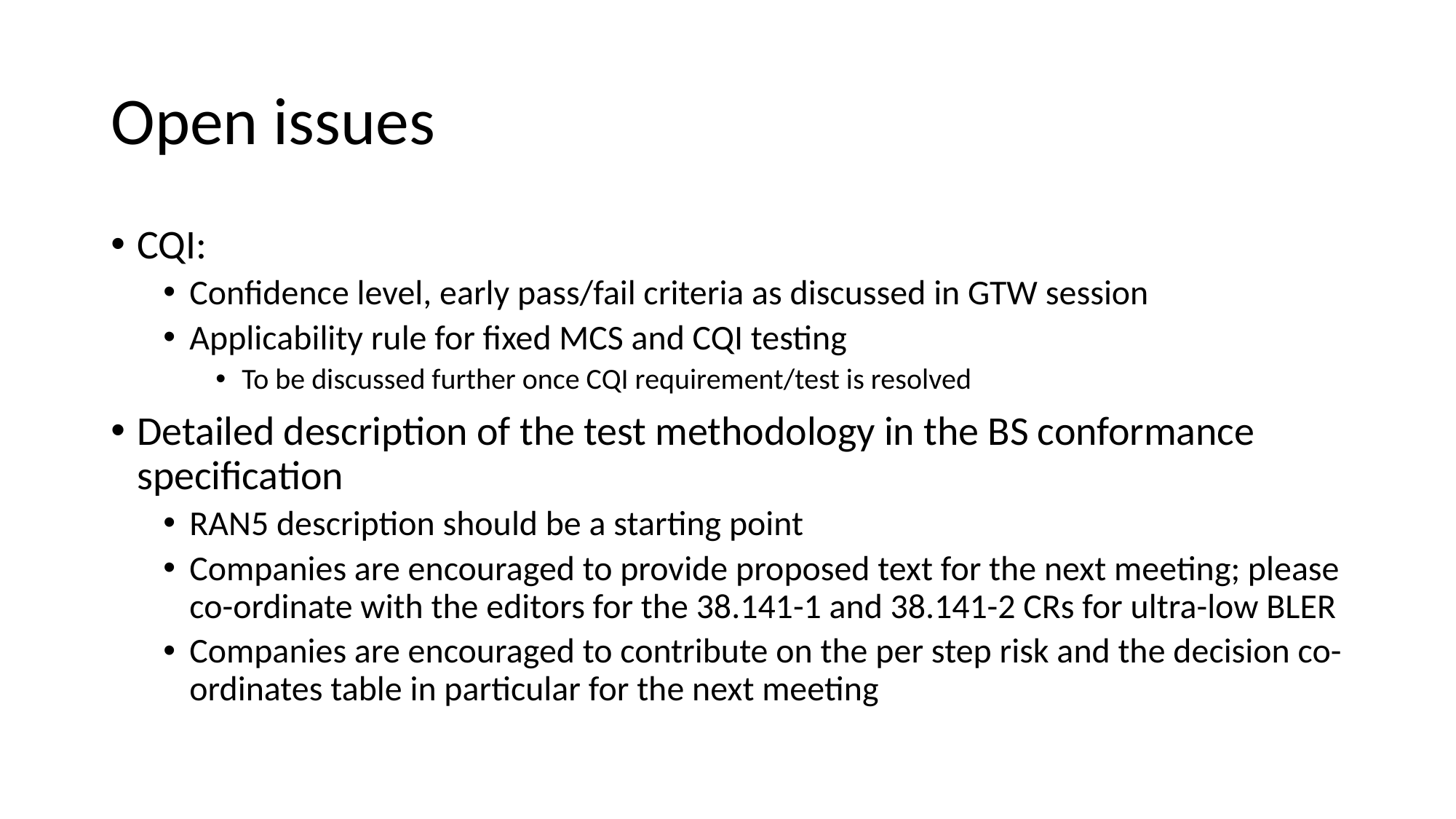

# Open issues
CQI:
Confidence level, early pass/fail criteria as discussed in GTW session
Applicability rule for fixed MCS and CQI testing
To be discussed further once CQI requirement/test is resolved
Detailed description of the test methodology in the BS conformance specification
RAN5 description should be a starting point
Companies are encouraged to provide proposed text for the next meeting; please co-ordinate with the editors for the 38.141-1 and 38.141-2 CRs for ultra-low BLER
Companies are encouraged to contribute on the per step risk and the decision co-ordinates table in particular for the next meeting